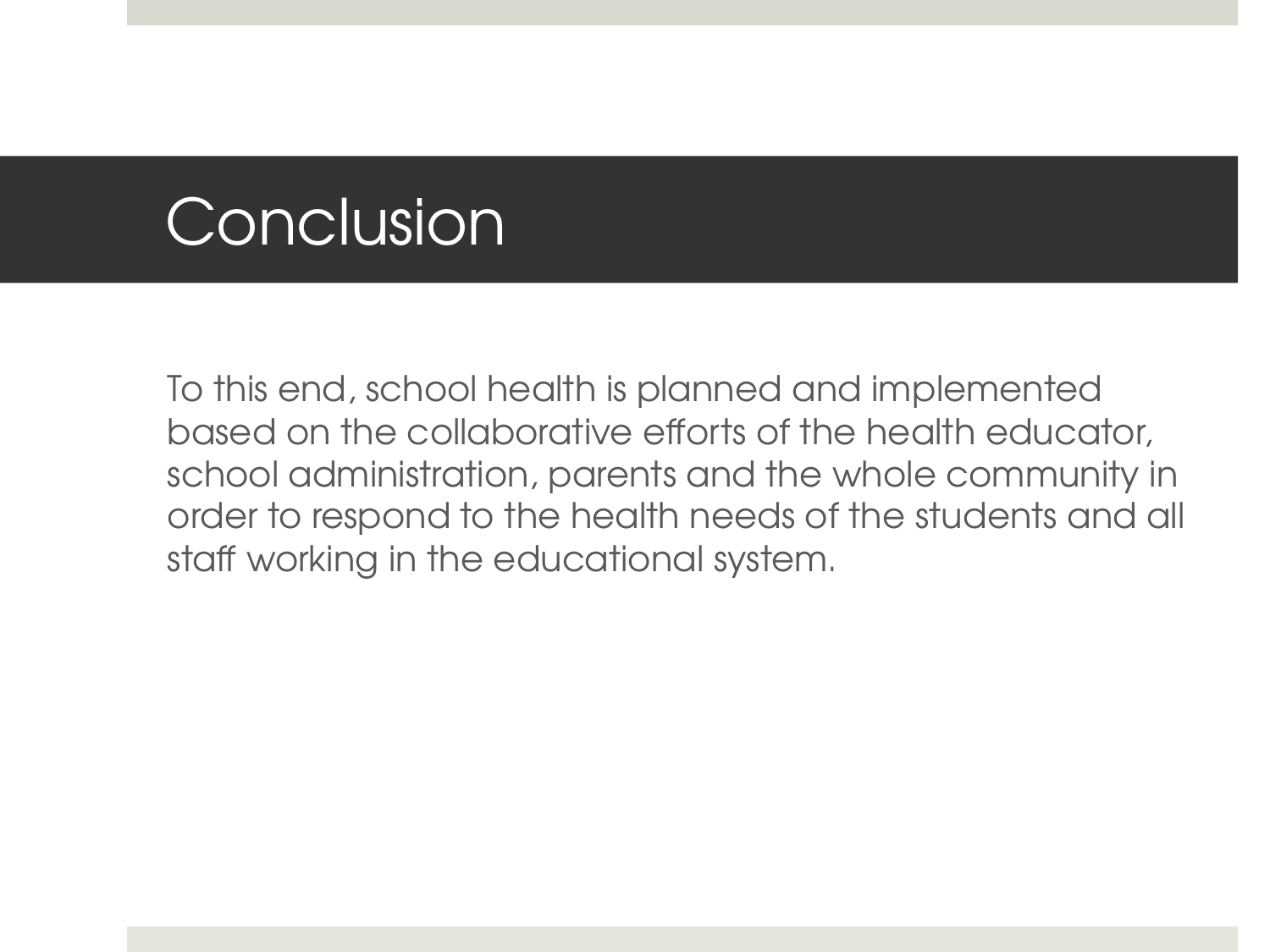

# Conclusion
To this end, school health is planned and implemented based on the collaborative efforts of the health educator, school administration, parents and the whole community in order to respond to the health needs of the students and all staff working in the educational system.